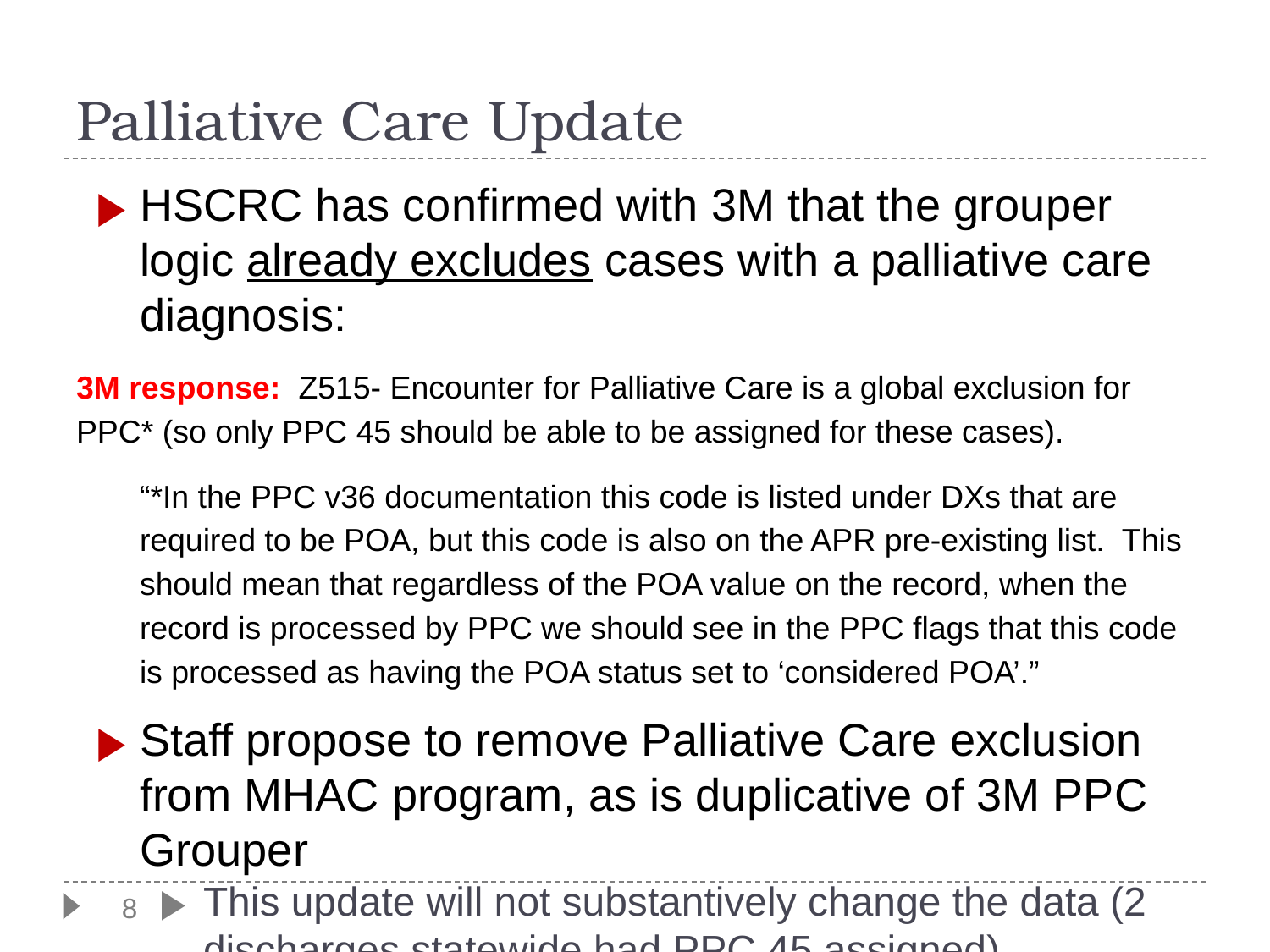

# Palliative Care Update
HSCRC has confirmed with 3M that the grouper logic already excludes cases with a palliative care diagnosis:
3M response:  Z515- Encounter for Palliative Care is a global exclusion for PPC* (so only PPC 45 should be able to be assigned for these cases).
“*In the PPC v36 documentation this code is listed under DXs that are required to be POA, but this code is also on the APR pre-existing list.  This should mean that regardless of the POA value on the record, when the record is processed by PPC we should see in the PPC flags that this code is processed as having the POA status set to ‘considered POA’.”
Staff propose to remove Palliative Care exclusion from MHAC program, as is duplicative of 3M PPC Grouper
This update will not substantively change the data (2 discharges statewide had PPC 45 assigned).